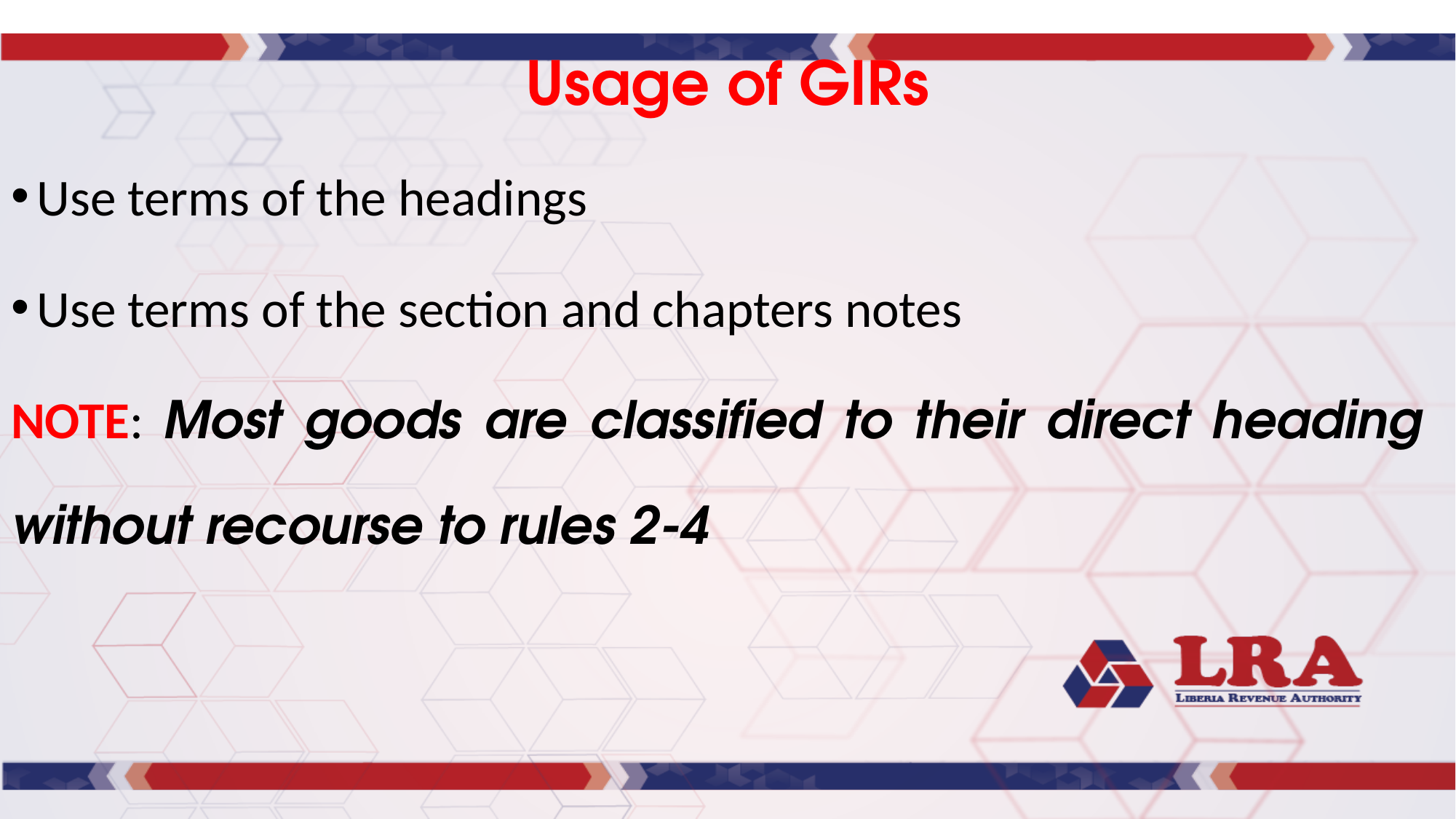

# Usage of GIRs
Use terms of the headings
Use terms of the section and chapters notes
NOTE: Most goods are classified to their direct heading without recourse to rules 2-4